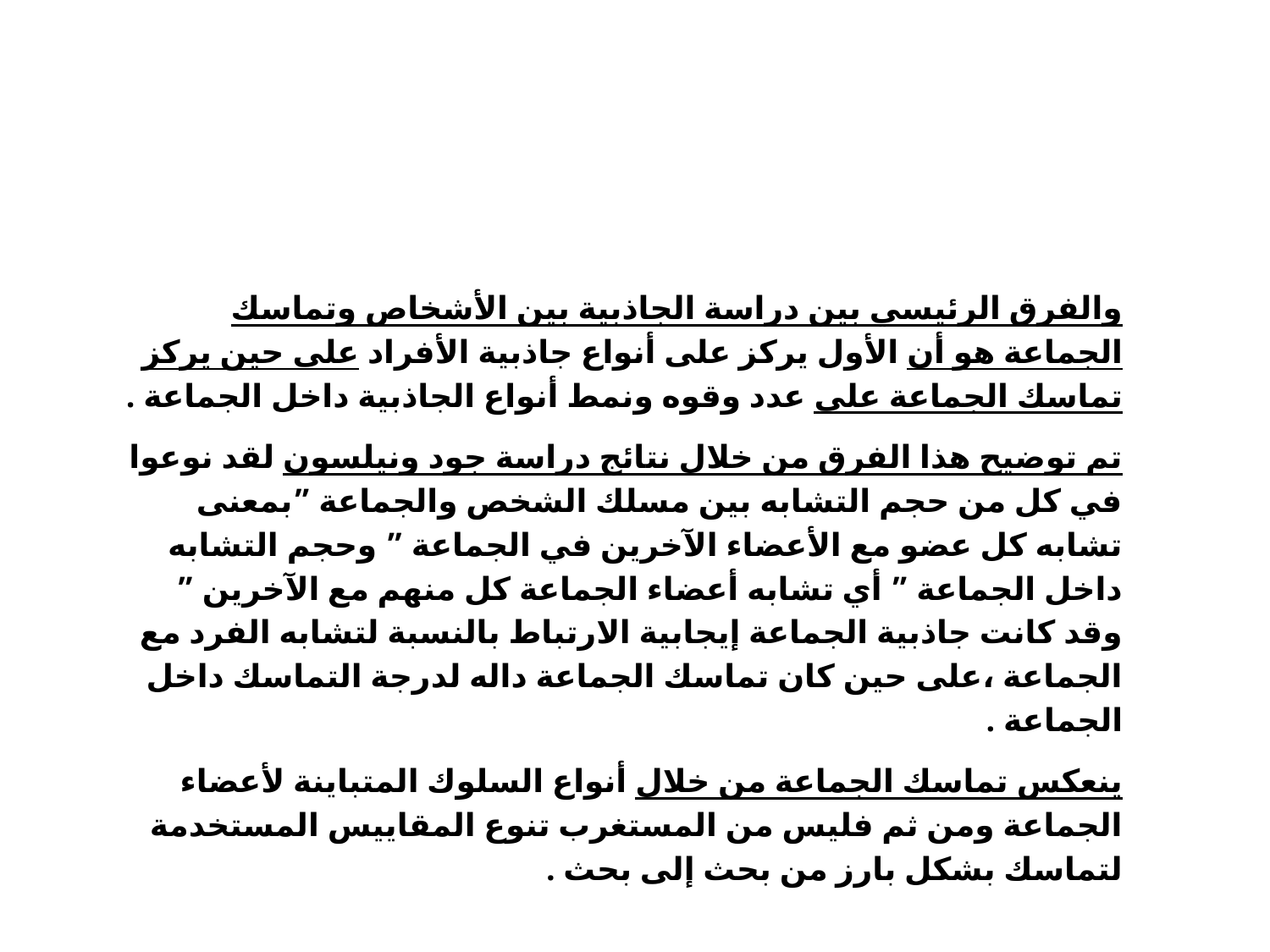

والفرق الرئيسي بين دراسة الجاذبية بين الأشخاص وتماسك الجماعة هو أن الأول يركز على أنواع جاذبية الأفراد على حين يركز تماسك الجماعة على عدد وقوه ونمط أنواع الجاذبية داخل الجماعة .
تم توضيح هذا الفرق من خلال نتائج دراسة جود ونيلسون لقد نوعوا في كل من حجم التشابه بين مسلك الشخص والجماعة ”بمعنى تشابه كل عضو مع الأعضاء الآخرين في الجماعة ” وحجم التشابه داخل الجماعة ” أي تشابه أعضاء الجماعة كل منهم مع الآخرين ” وقد كانت جاذبية الجماعة إيجابية الارتباط بالنسبة لتشابه الفرد مع الجماعة ،على حين كان تماسك الجماعة داله لدرجة التماسك داخل الجماعة .
ينعكس تماسك الجماعة من خلال أنواع السلوك المتباينة لأعضاء الجماعة ومن ثم فليس من المستغرب تنوع المقاييس المستخدمة لتماسك بشكل بارز من بحث إلى بحث .